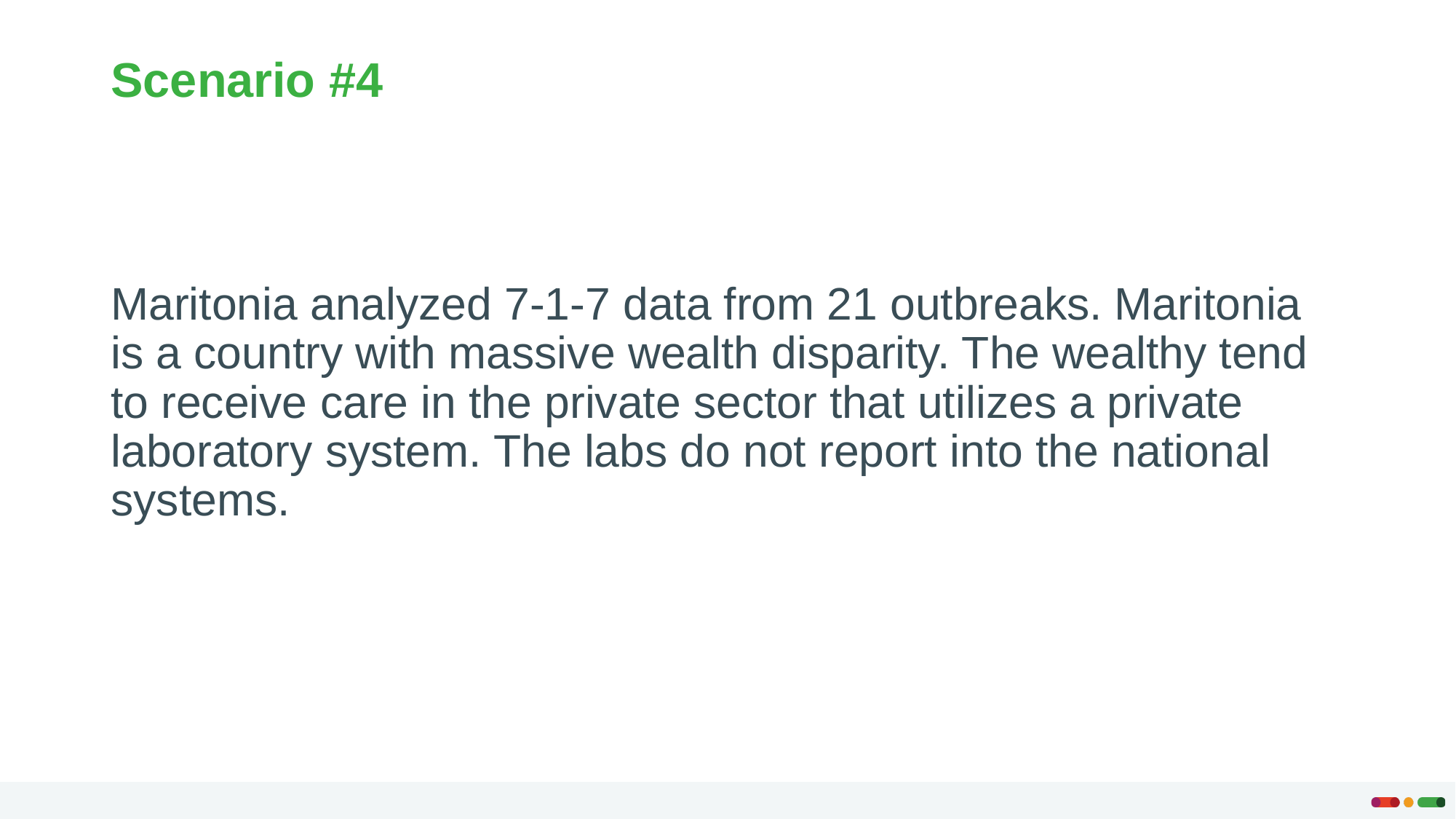

# Scenario #4
Maritonia analyzed 7-1-7 data from 21 outbreaks. Maritonia is a country with massive wealth disparity. The wealthy tend to receive care in the private sector that utilizes a private laboratory system. The labs do not report into the national systems.